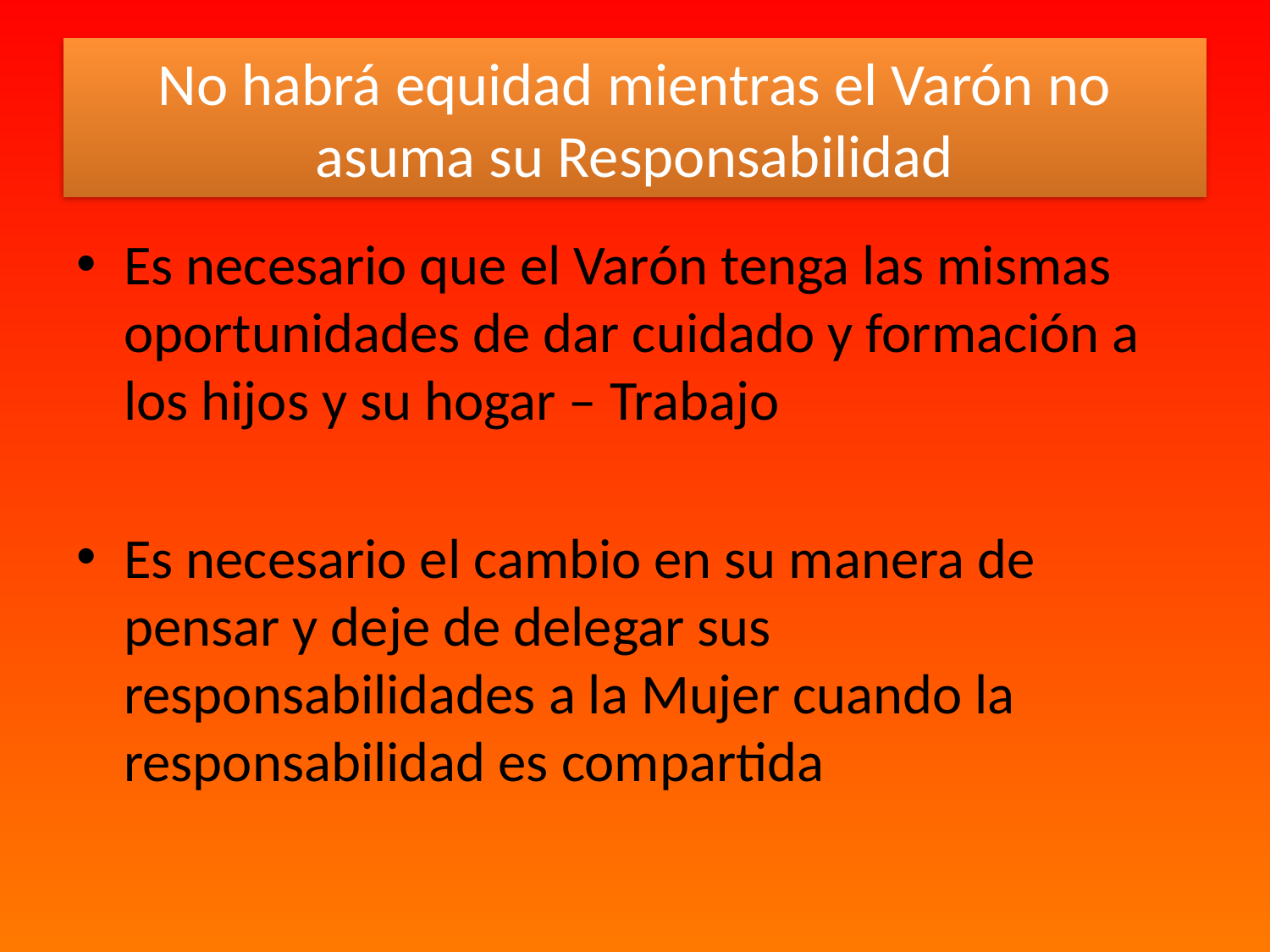

# No habrá equidad mientras el Varón no asuma su Responsabilidad
Es necesario que el Varón tenga las mismas oportunidades de dar cuidado y formación a los hijos y su hogar – Trabajo

Es necesario el cambio en su manera de pensar y deje de delegar sus responsabilidades a la Mujer cuando la responsabilidad es compartida